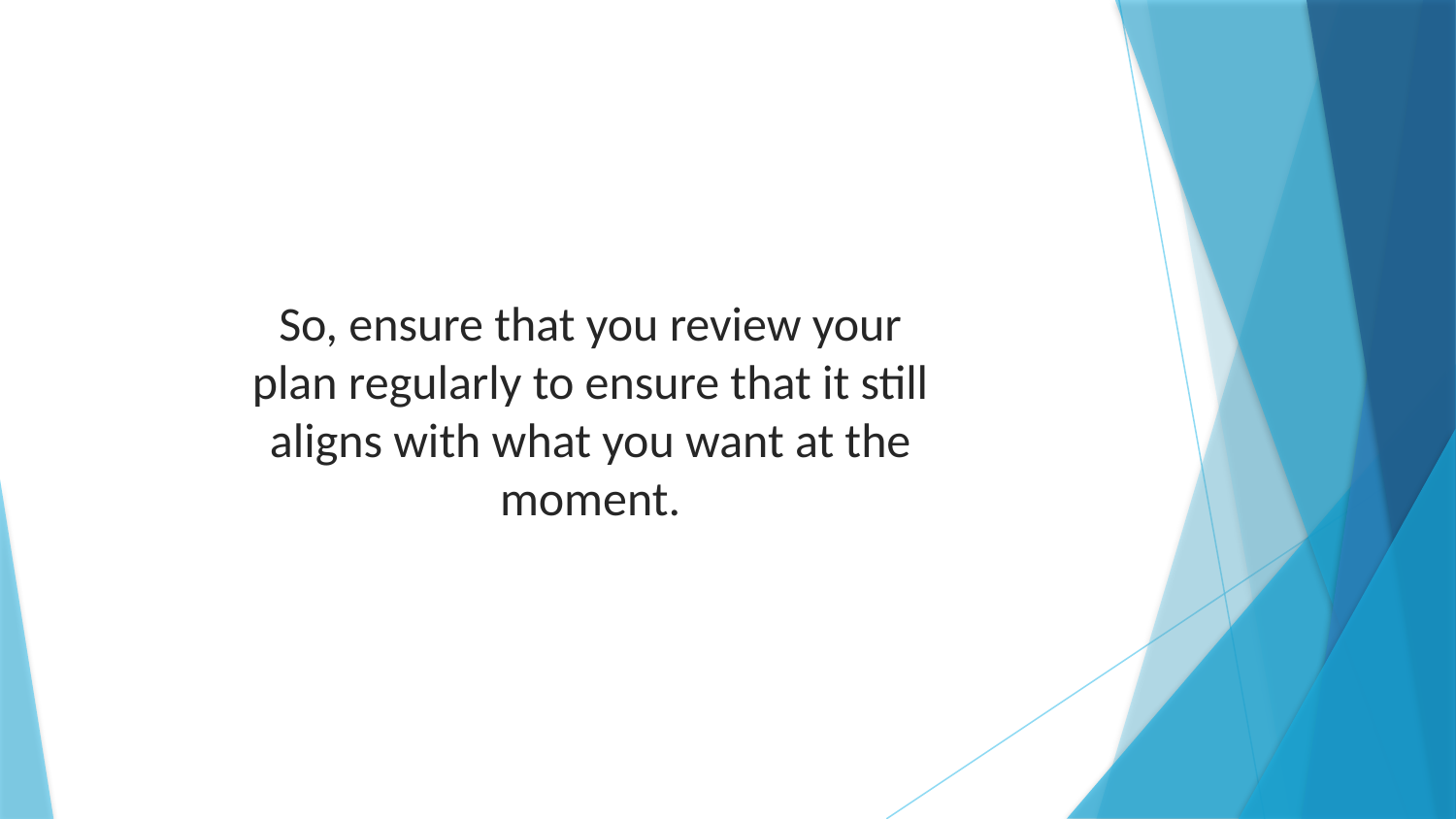

So, ensure that you review your plan regularly to ensure that it still aligns with what you want at the moment.